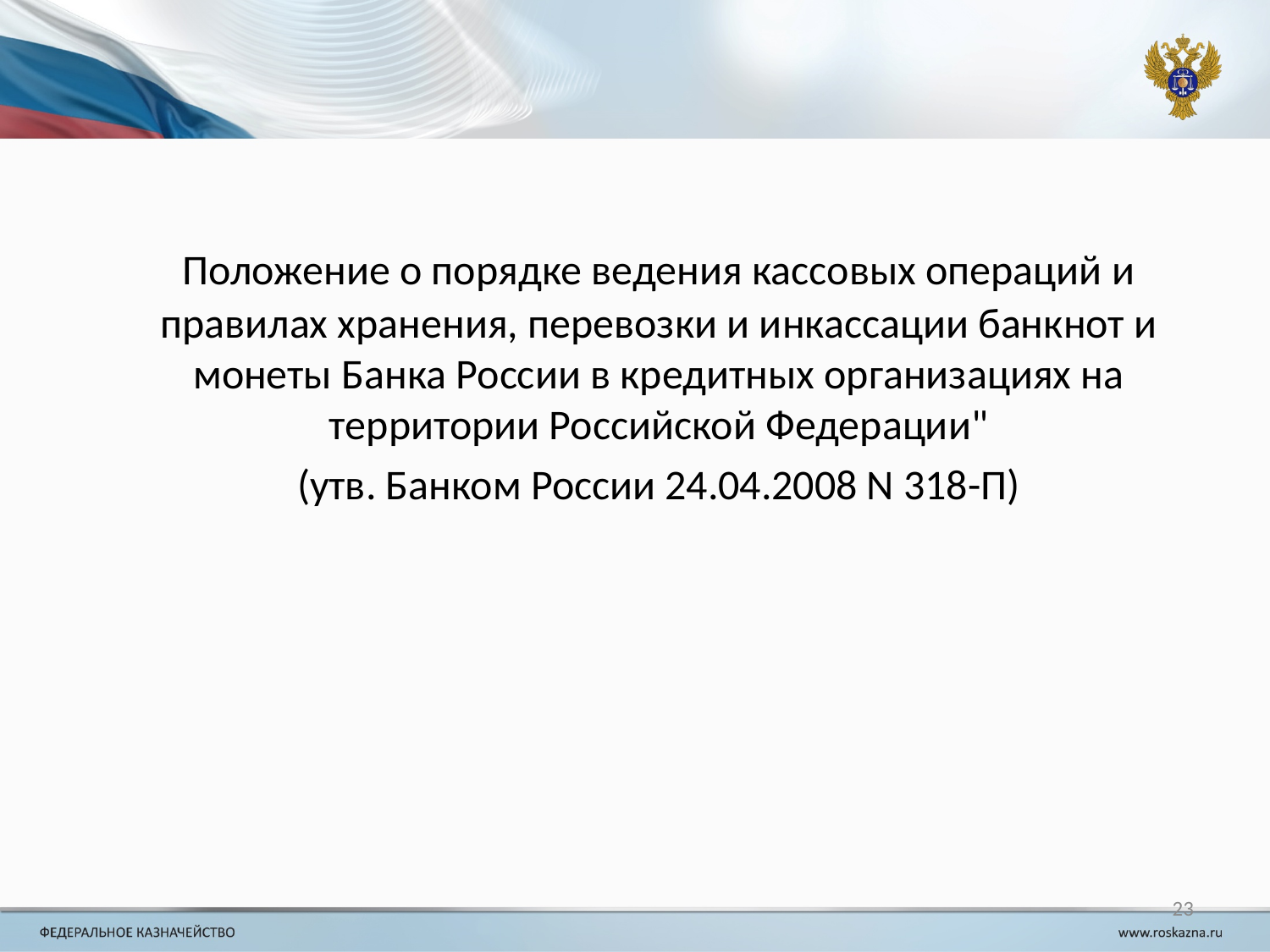

#
	Положение о порядке ведения кассовых операций и правилах хранения, перевозки и инкассации банкнот и монеты Банка России в кредитных организациях на территории Российской Федерации"
	(утв. Банком России 24.04.2008 N 318-П)

23